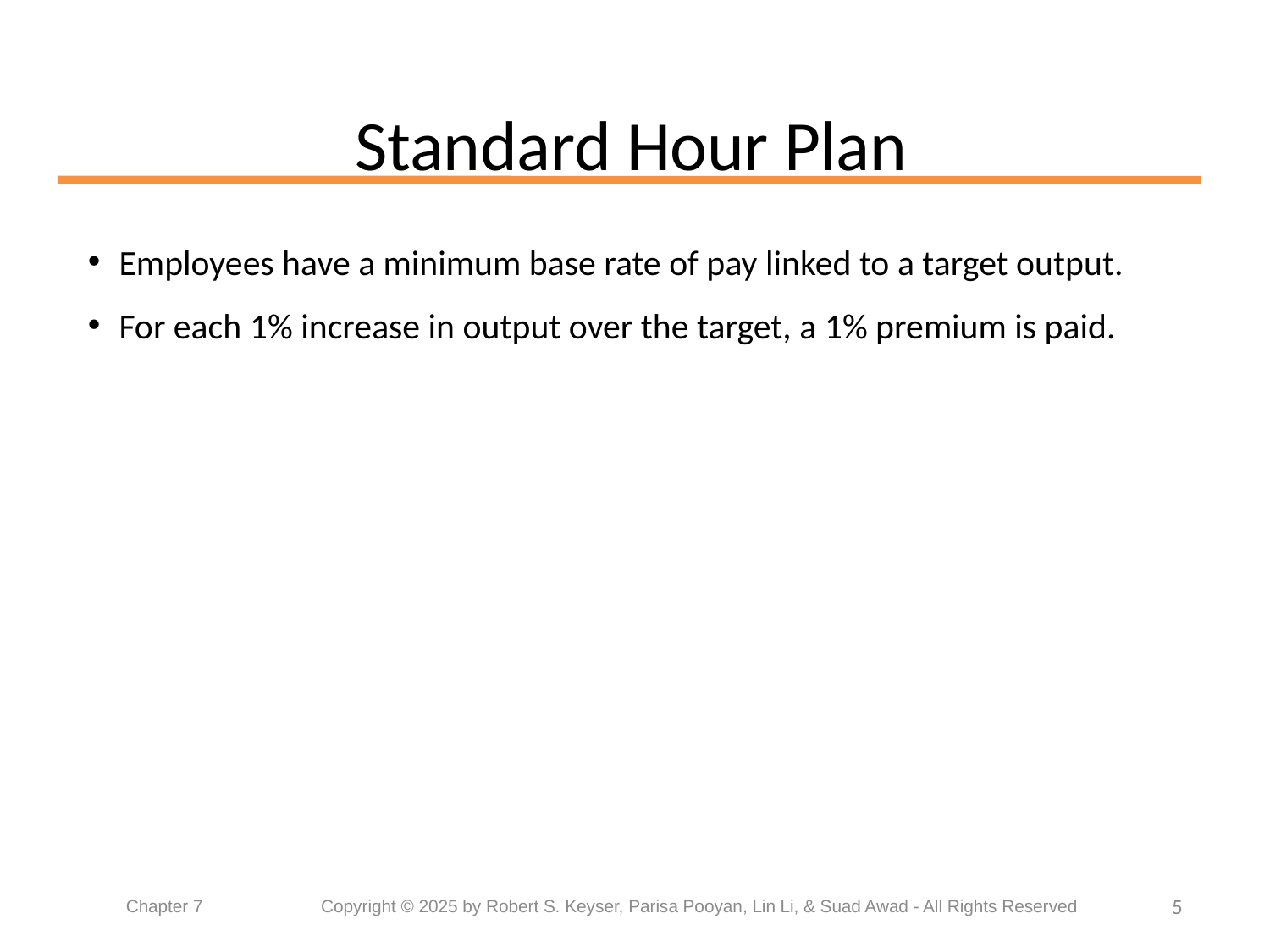

# Standard Hour Plan

Employees have a minimum base rate of pay linked to a target output.
For each 1% increase in output over the target, a 1% premium is paid.
5
Chapter 7	              Copyright © 2025 by Robert S. Keyser, Parisa Pooyan, Lin Li, & Suad Awad - All Rights Reserved